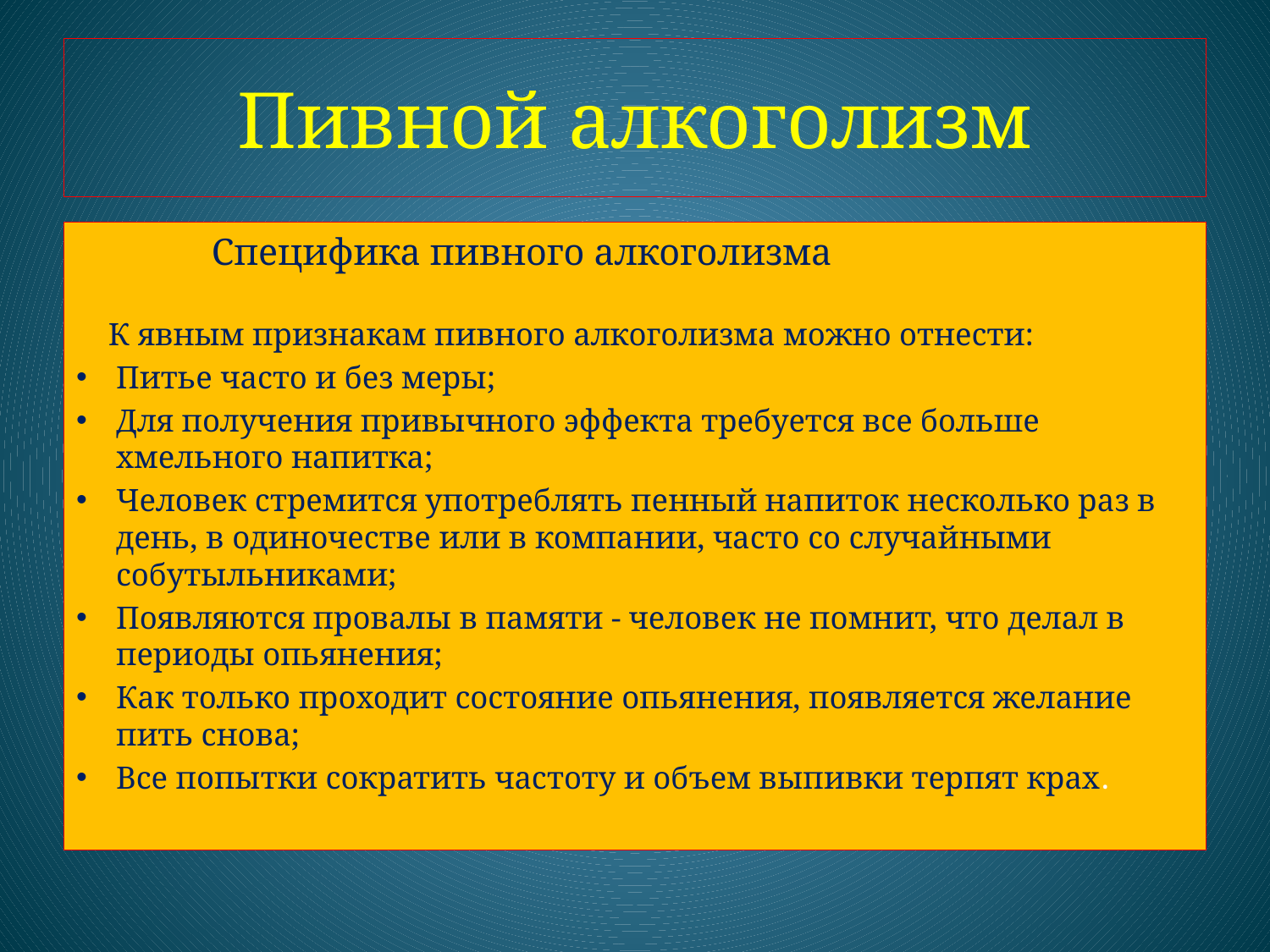

# Пивной алкоголизм
                    Специфика пивного алкоголизма

    К явным признакам пивного алкоголизма можно отнести:
Питье часто и без меры;
Для получения привычного эффекта требуется все больше хмельного напитка;
Человек стремится употреблять пенный напиток несколько раз в день, в одиночестве или в компании, часто со случайными собутыльниками;
Появляются провалы в памяти - человек не помнит, что делал в периоды опьянения;
Как только проходит состояние опьянения, появляется желание пить снова;
Все попытки сократить частоту и объем выпивки терпят крах.